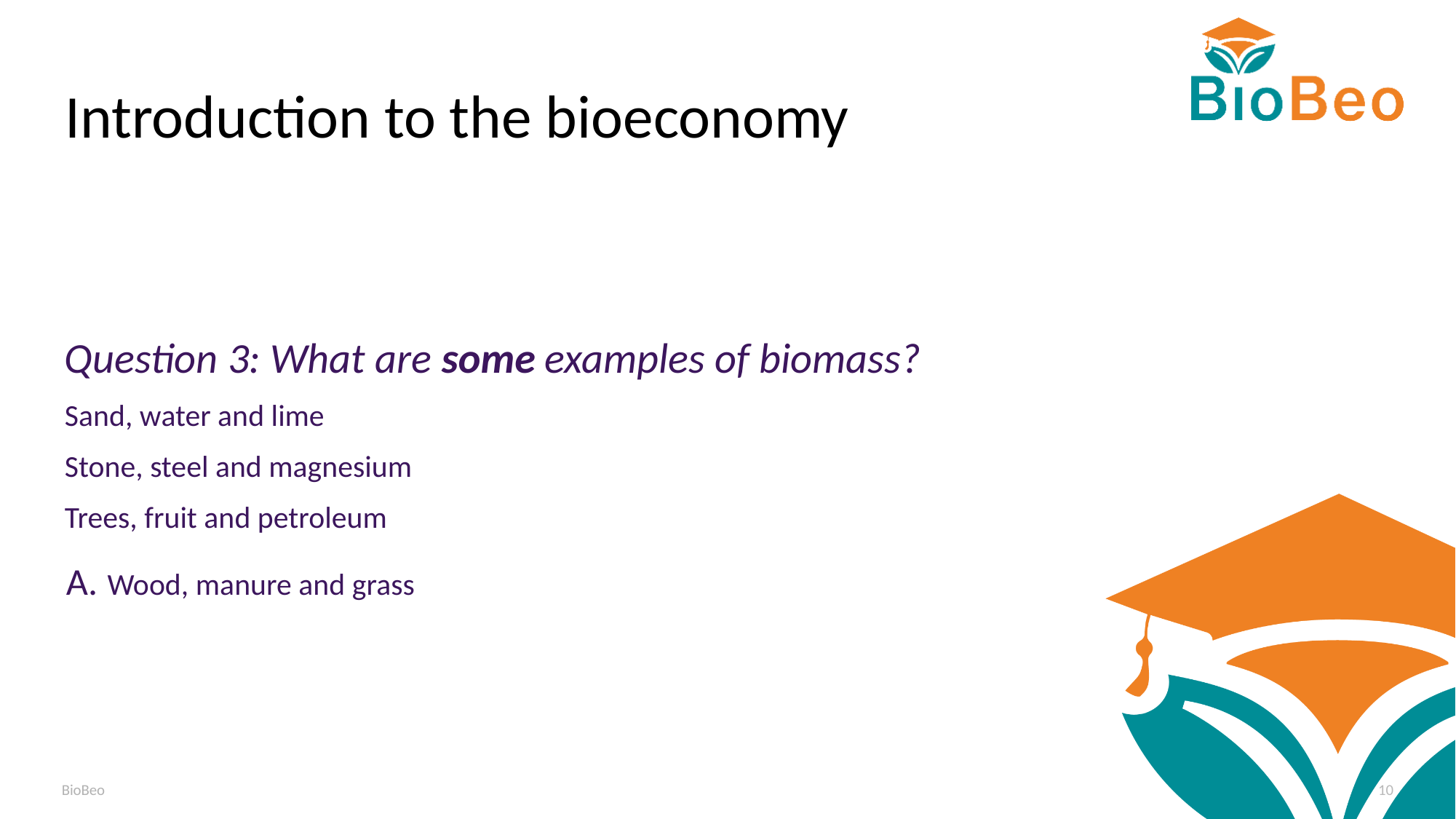

# Introduction to the bioeconomy
Question 3: What are some examples of biomass?
Sand, water and lime
Stone, steel and magnesium
Trees, fruit and petroleum
Wood, manure and grass
BioBeo
10